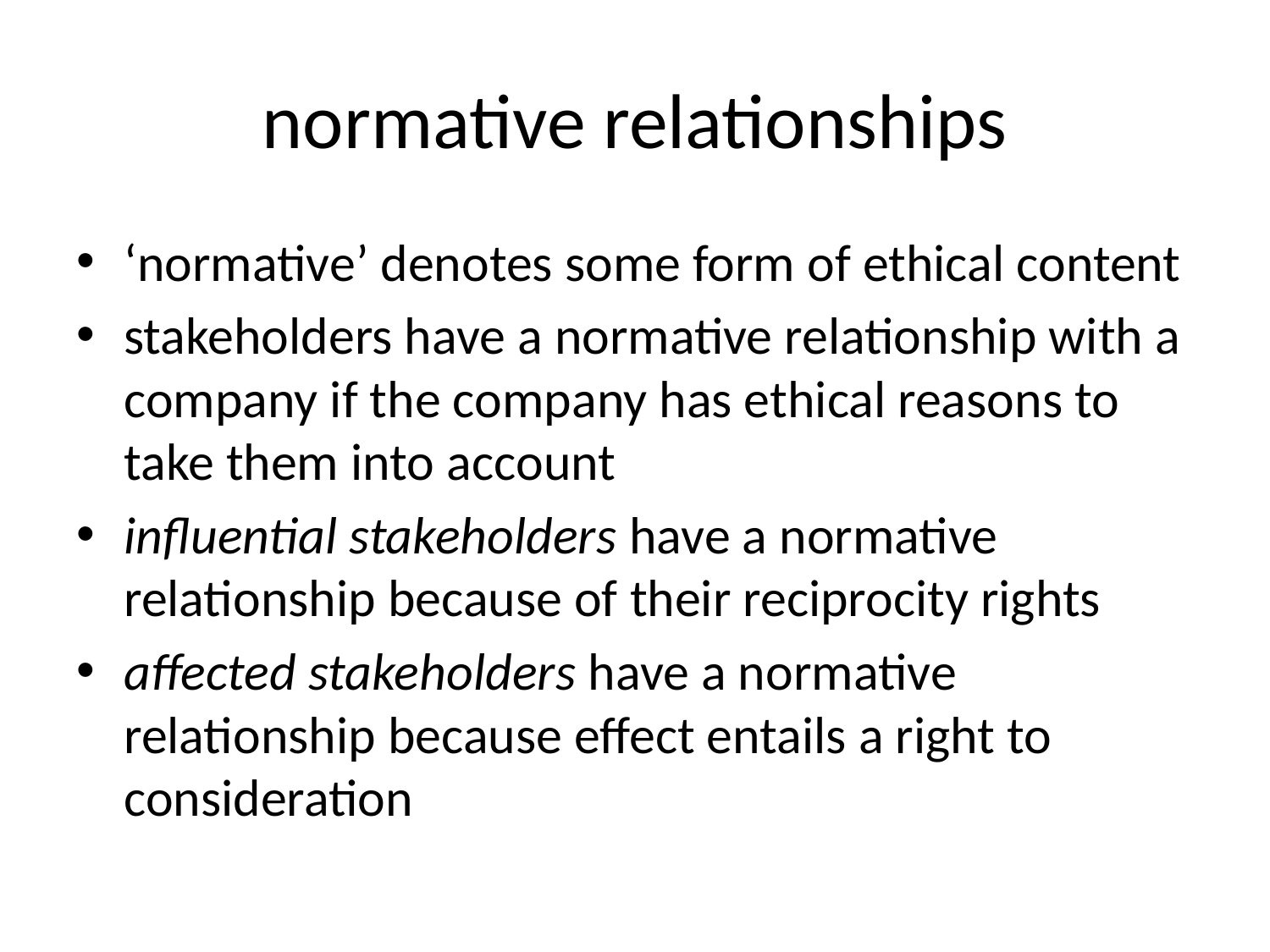

# normative relationships
‘normative’ denotes some form of ethical content
stakeholders have a normative relationship with a company if the company has ethical reasons to take them into account
influential stakeholders have a normative relationship because of their reciprocity rights
affected stakeholders have a normative relationship because effect entails a right to consideration